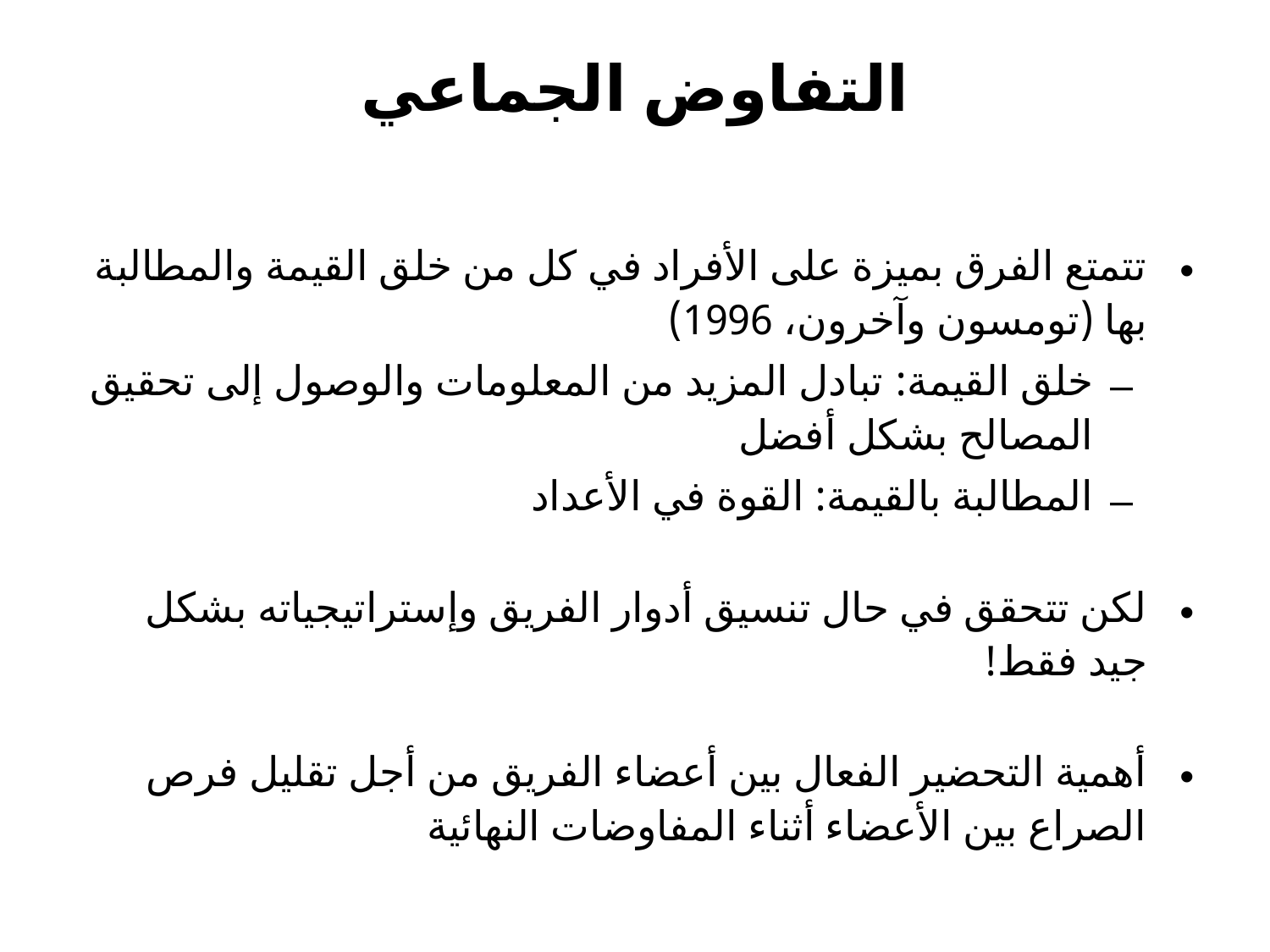

# التفاوض الجماعي
تتمتع الفرق بميزة على الأفراد في كل من خلق القيمة والمطالبة بها (تومسون وآخرون، 1996)
خلق القيمة: تبادل المزيد من المعلومات والوصول إلى تحقيق المصالح بشكل أفضل
المطالبة بالقيمة: القوة في الأعداد

لكن تتحقق في حال تنسيق أدوار الفريق وإستراتيجياته بشكل جيد فقط!

أهمية التحضير الفعال بين أعضاء الفريق من أجل تقليل فرص الصراع بين الأعضاء أثناء المفاوضات النهائية